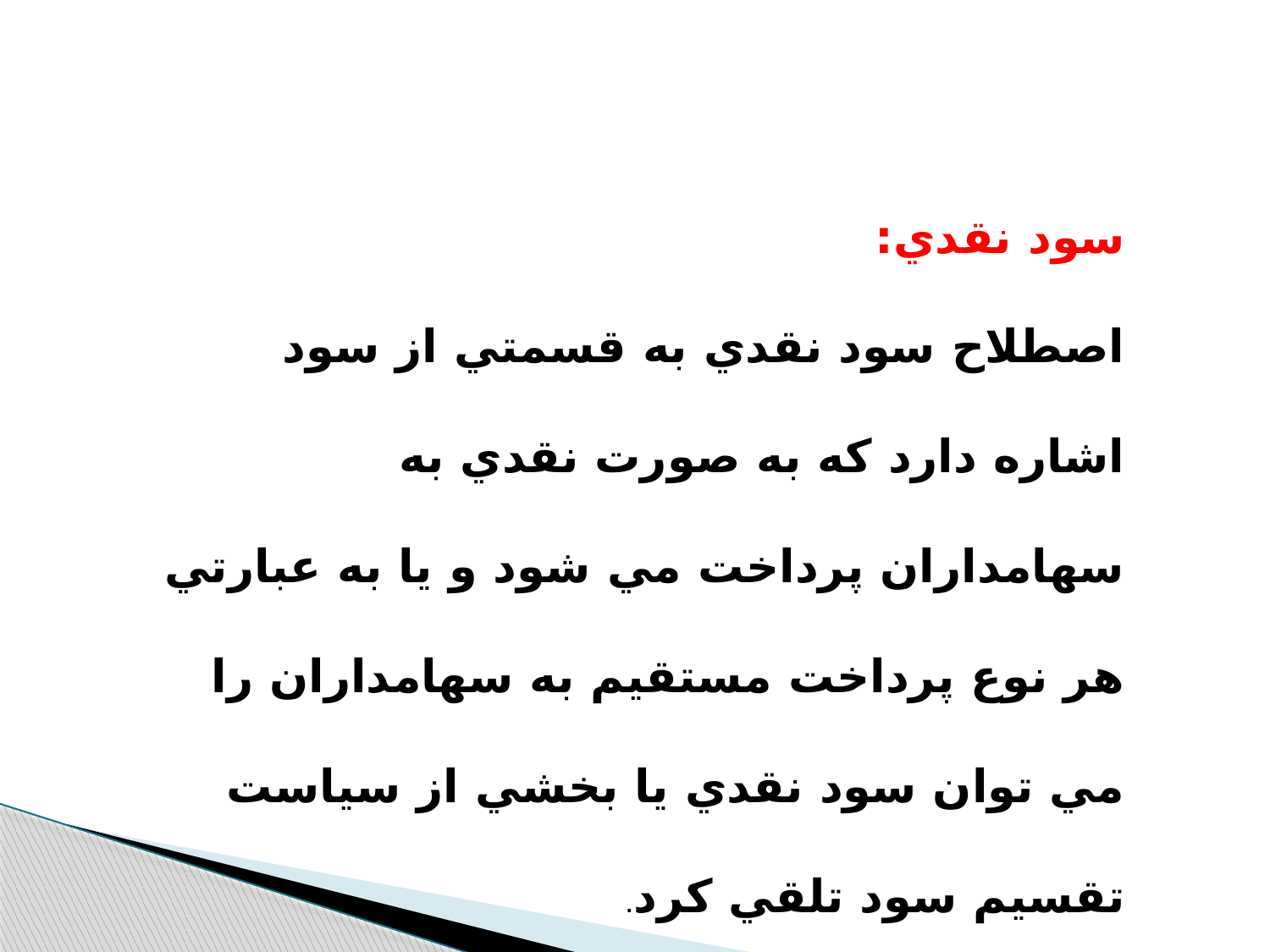

سود نقدي:
اصطلاح سود نقدي به قسمتي از سود اشاره دارد كه به صورت نقدي به سهامداران پرداخت مي شود و يا به عبارتي هر نوع پرداخت مستقيم به سهامداران را مي توان سود نقدي يا بخشي از سياست تقسيم سود تلقي كرد.